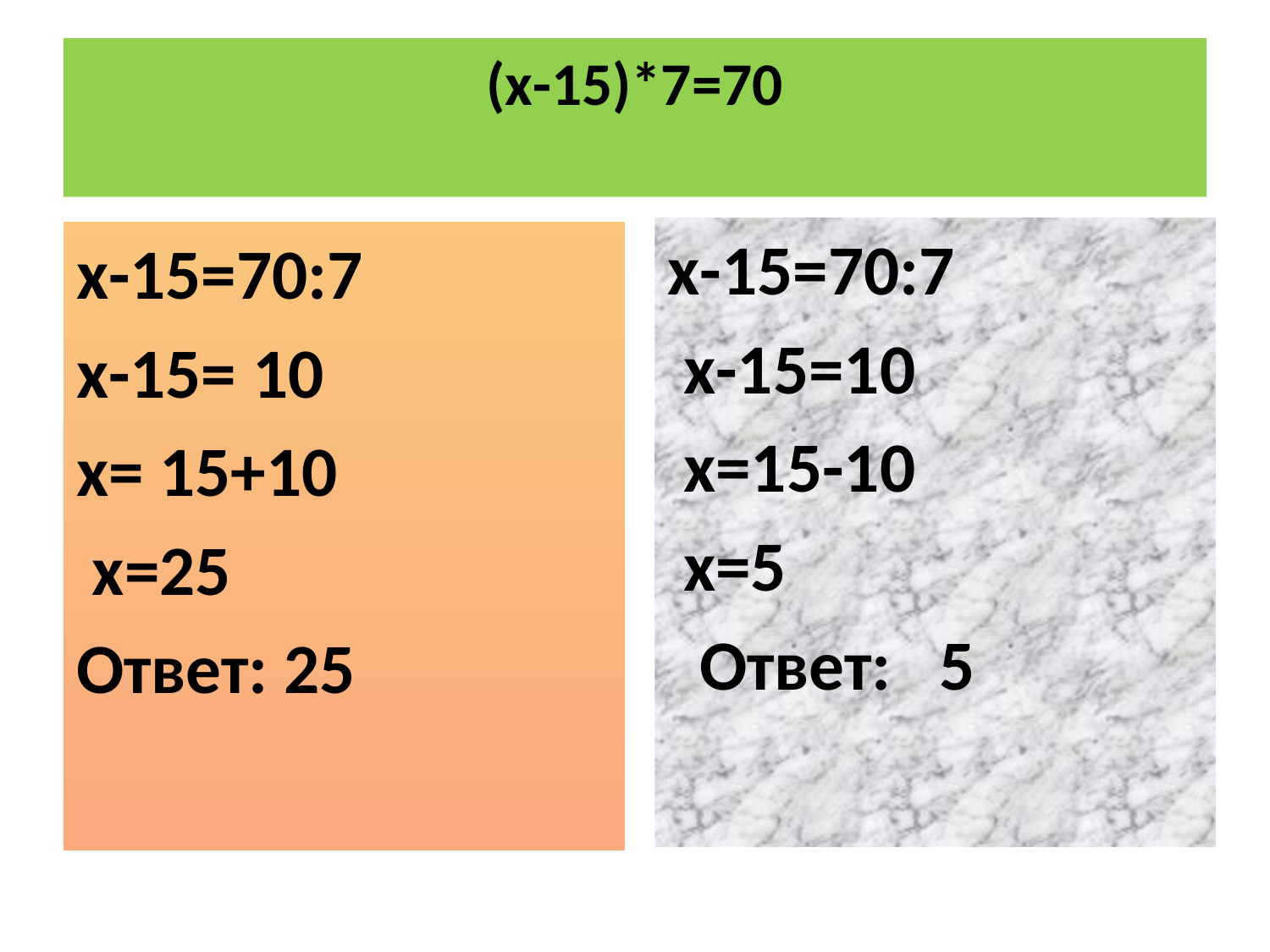

# (х-15)*7=70
х-15=70:7
 х-15=10
 х=15-10
 х=5
  Ответ:   5
х-15=70:7
х-15= 10
х= 15+10
 х=25
Ответ: 25